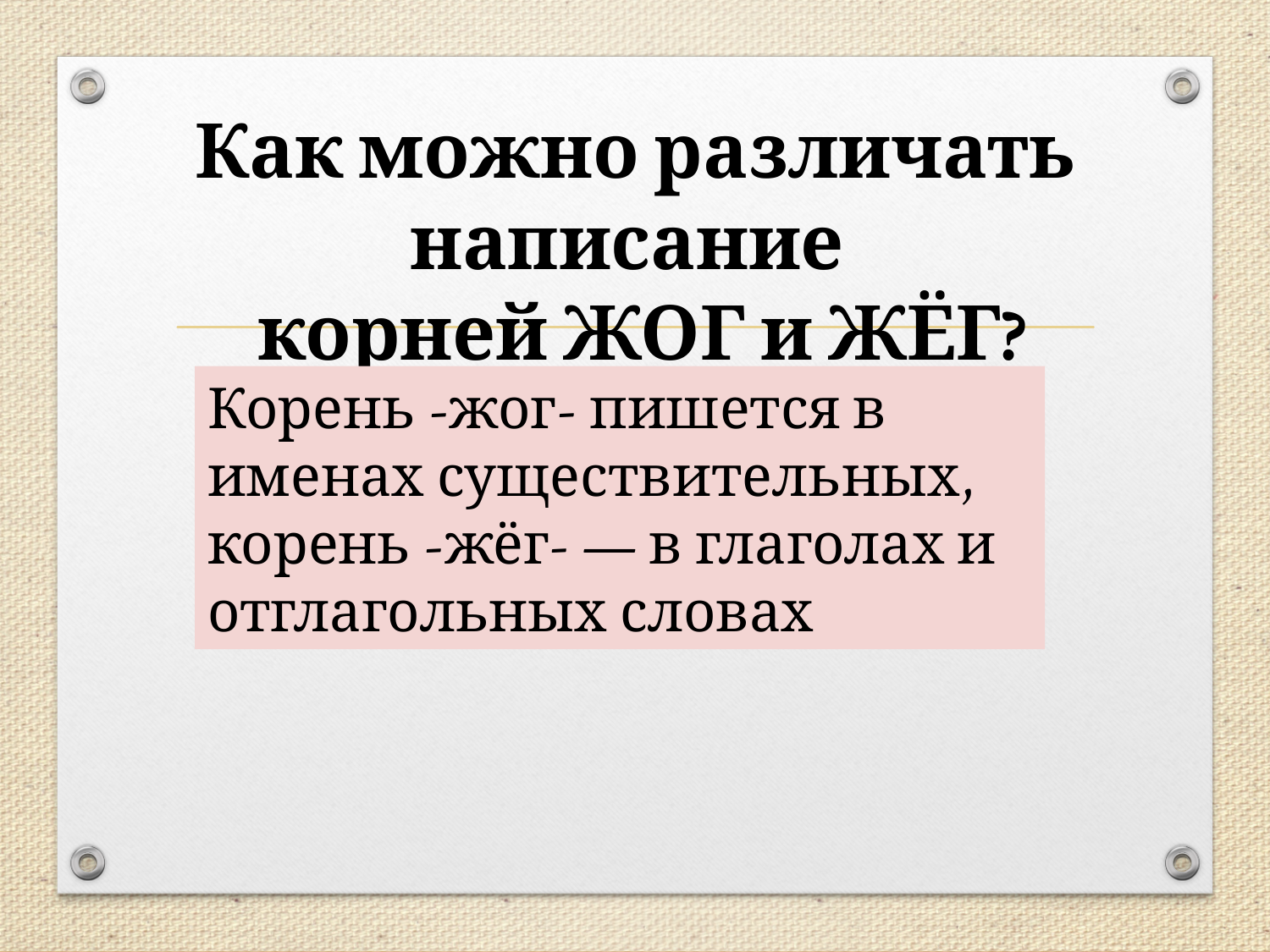

Как можно различать написание
 корней ЖОГ и ЖЁГ?
Корень -жог- пишется в именах существительных, корень -жёг- — в глаголах и отглагольных словах